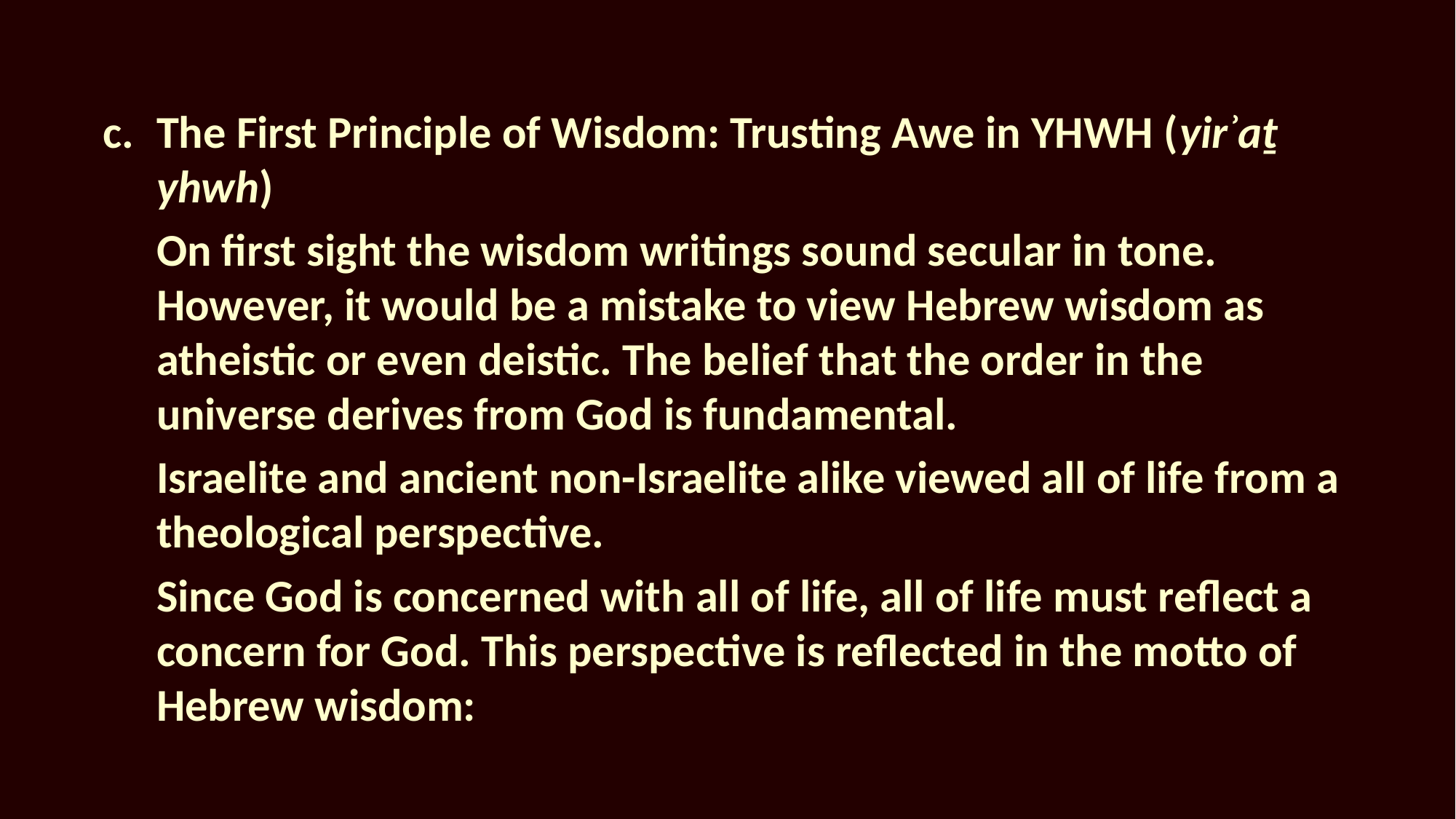

c.	The First Principle of Wisdom: Trusting Awe in YHWH (yirʾaṯ yhwh)
On first sight the wisdom writings sound secular in tone. However, it would be a mistake to view Hebrew wisdom as atheistic or even deistic. The belief that the order in the universe derives from God is fundamental.
Israelite and ancient non-Israelite alike viewed all of life from a theological perspective.
Since God is concerned with all of life, all of life must reflect a concern for God. This perspective is reflected in the motto of Hebrew wisdom: